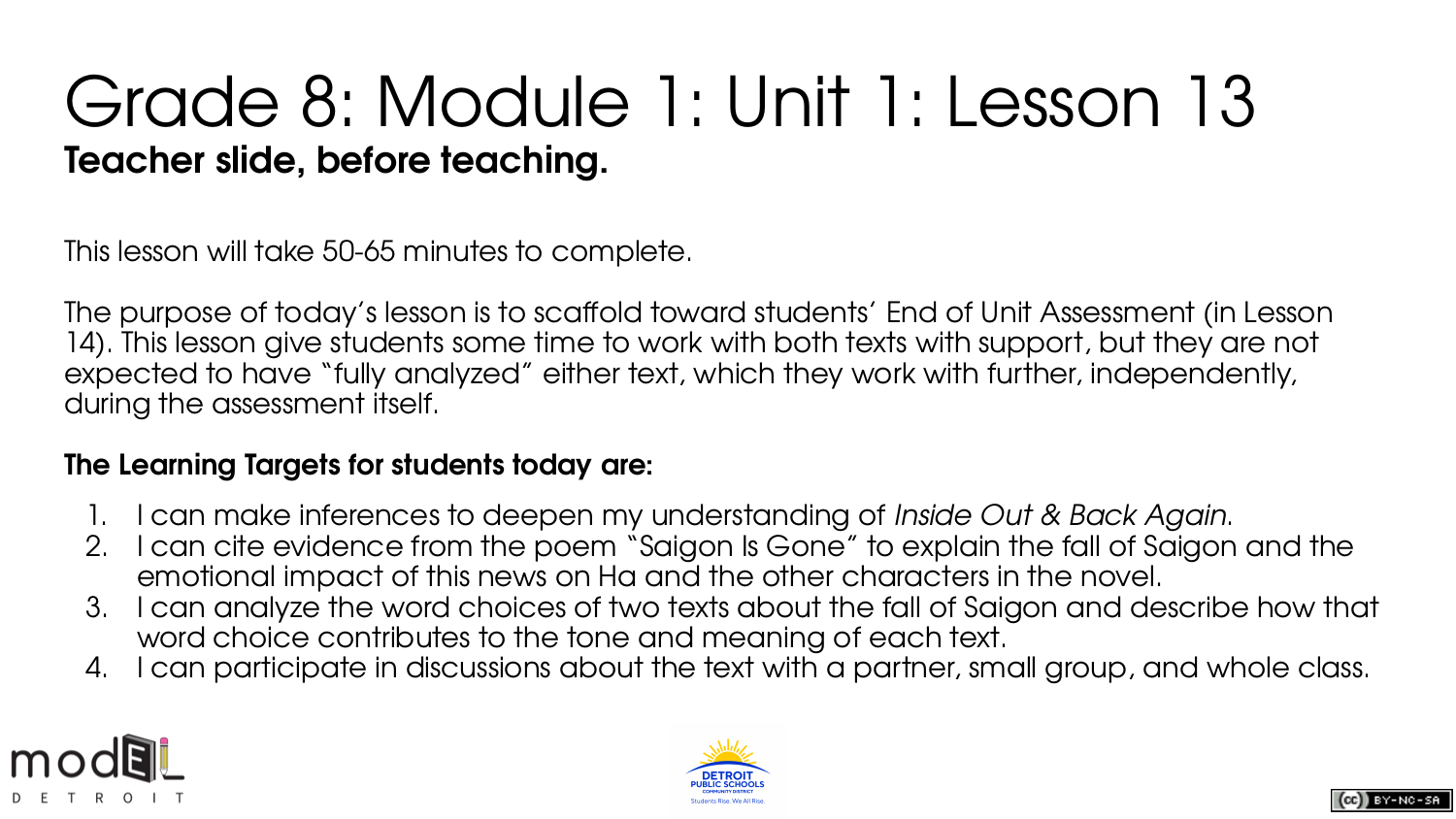

# Grade 8: Module 1: Unit 1: Lesson 13
Teacher slide, before teaching.
This lesson will take 50-65 minutes to complete.

The purpose of today’s lesson is to scaffold toward students’ End of Unit Assessment (in Lesson 14). This lesson give students some time to work with both texts with support, but they are not expected to have “fully analyzed” either text, which they work with further, independently, during the assessment itself.

The Learning Targets for students today are:
I can make inferences to deepen my understanding of Inside Out & Back Again.
I can cite evidence from the poem “Saigon Is Gone” to explain the fall of Saigon and the emotional impact of this news on Ha and the other characters in the novel.
I can analyze the word choices of two texts about the fall of Saigon and describe how that word choice contributes to the tone and meaning of each text.
I can participate in discussions about the text with a partner, small group, and whole class.